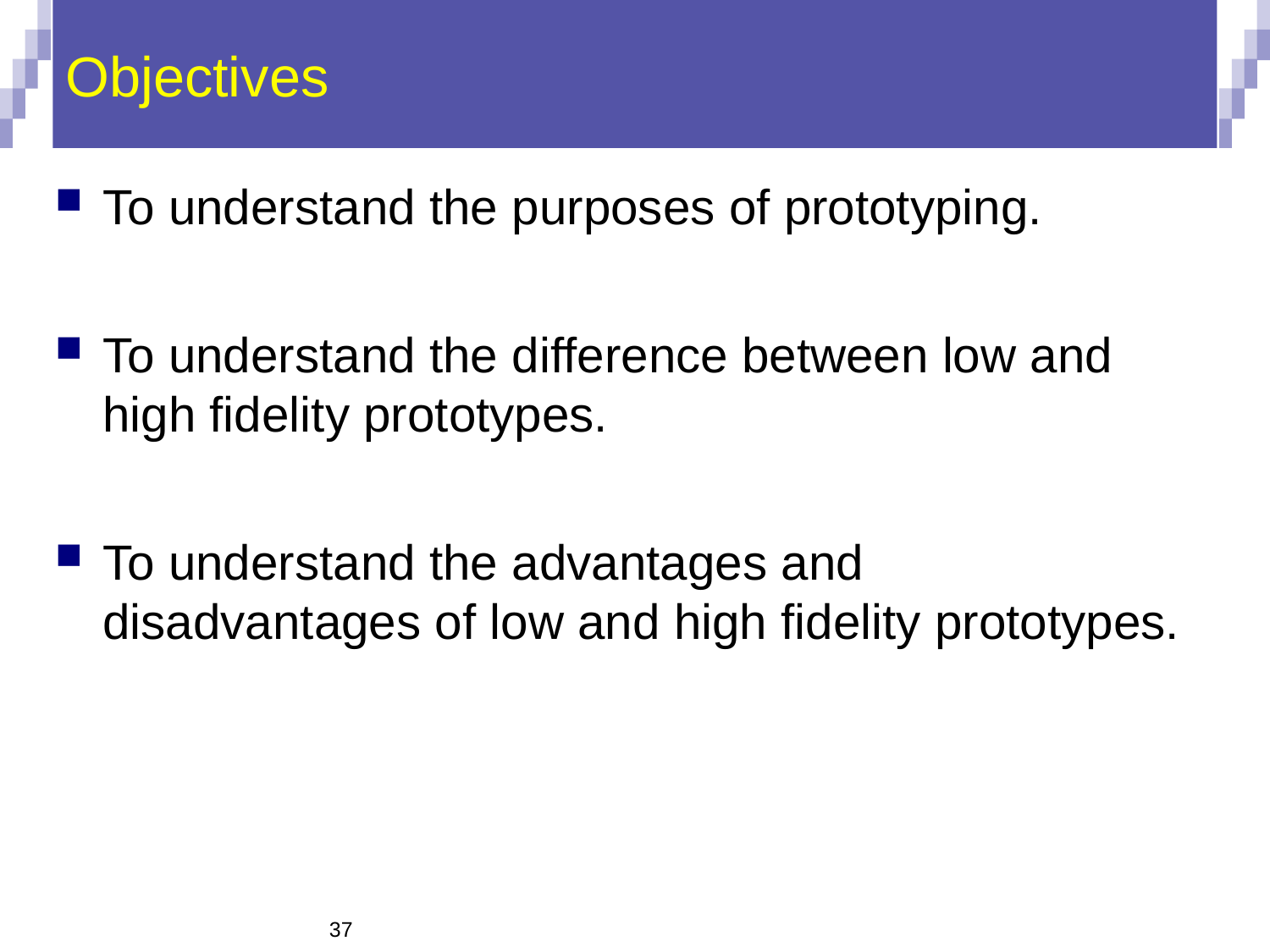

# Objectives
To understand the purposes of prototyping.

To understand the difference between low and high fidelity prototypes.

To understand the advantages and disadvantages of low and high fidelity prototypes.

37